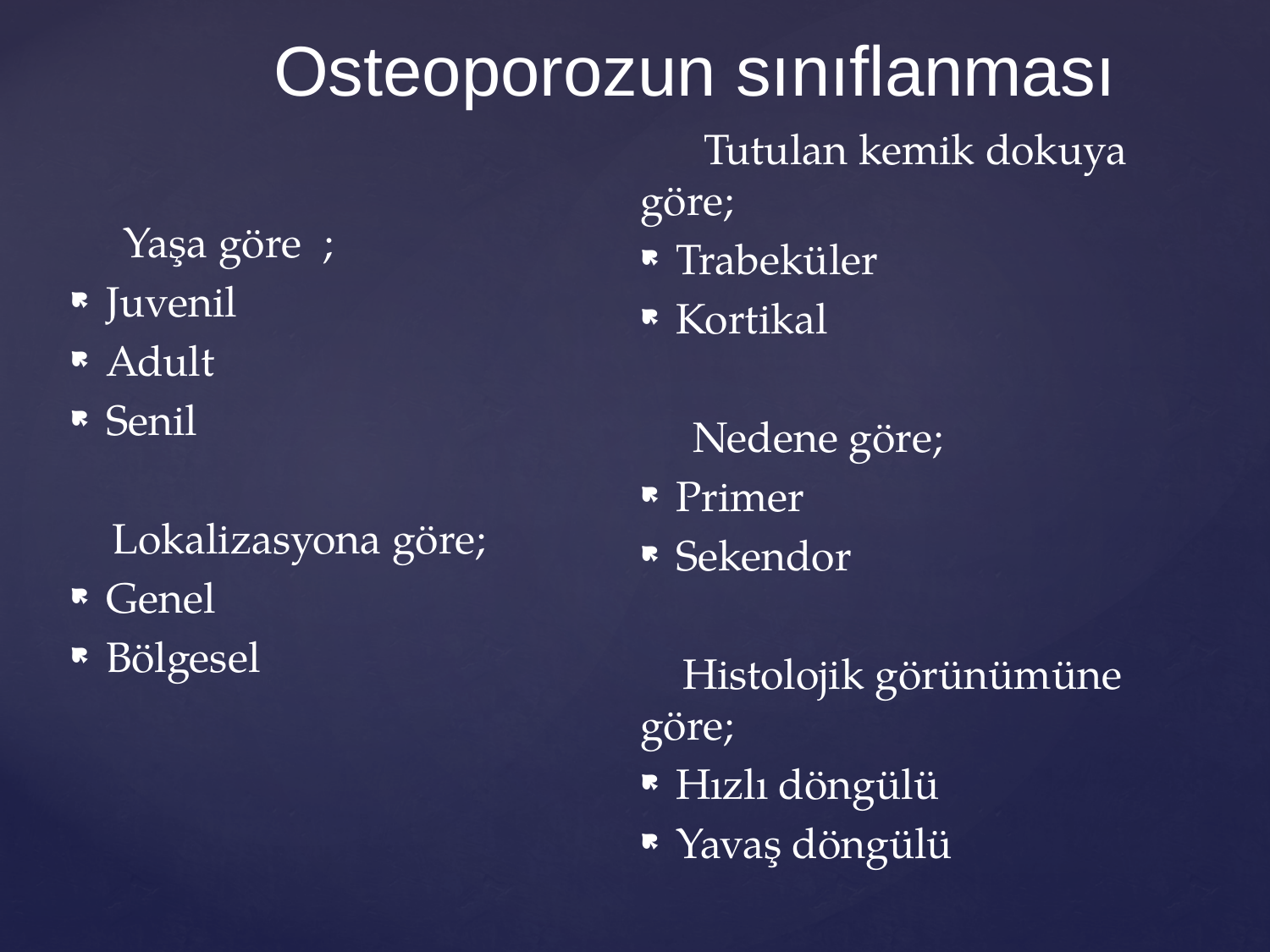

# Osteoporozun sınıflanması
      Tutulan kemik dokuya göre;
Trabeküler
Kortikal

     Nedene göre;
Primer
Sekendor

    Histolojik görünümüne göre;
Hızlı döngülü
Yavaş döngülü

     Yaşa göre  ;
Juvenil
Adult
Senil

    Lokalizasyona göre;
Genel
Bölgesel